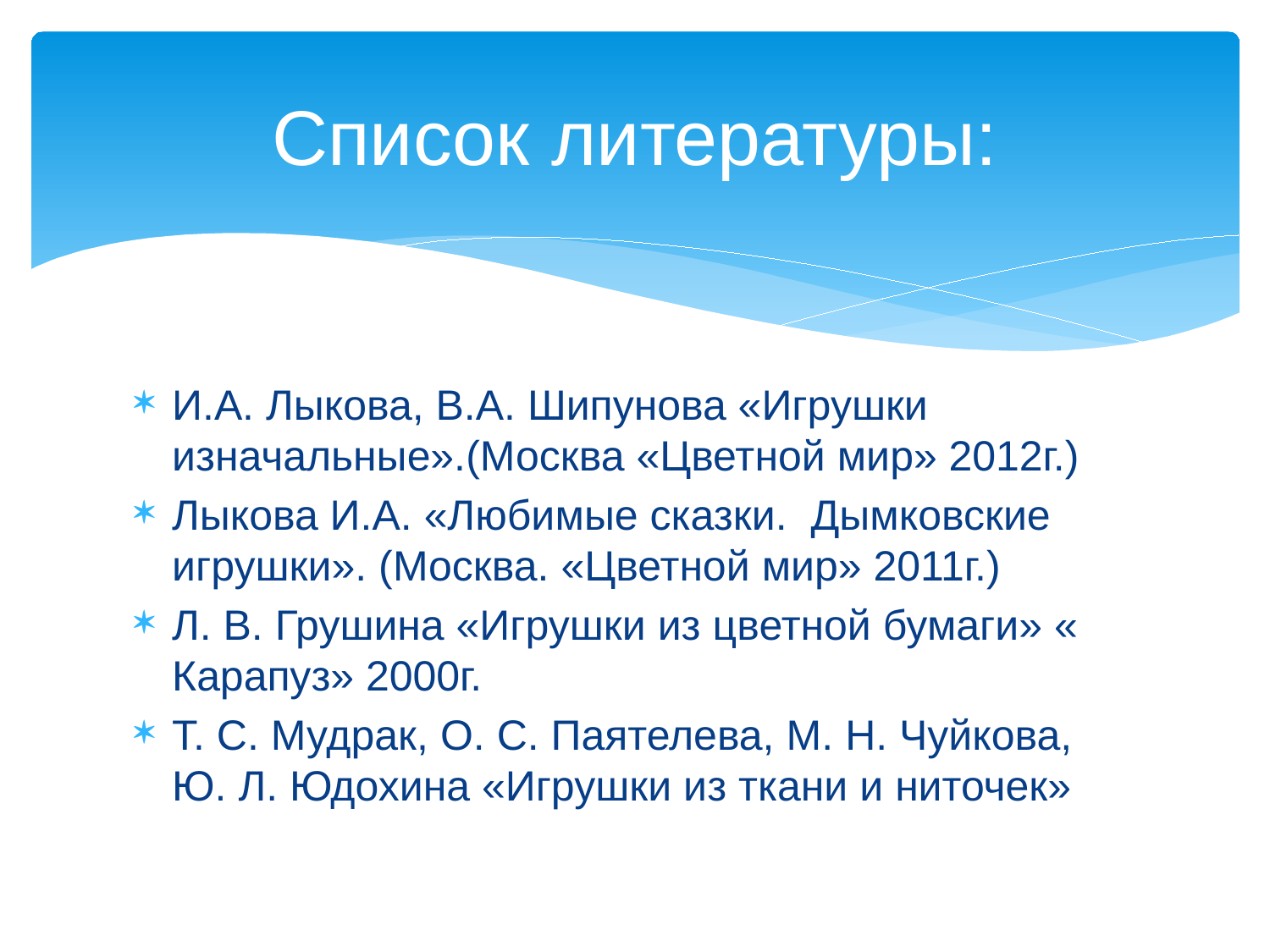

# Список литературы:
И.А. Лыкова, В.А. Шипунова «Игрушки изначальные».(Москва «Цветной мир» 2012г.)
Лыкова И.А. «Любимые сказки.  Дымковские игрушки». (Москва. «Цветной мир» 2011г.)
Л. В. Грушина «Игрушки из цветной бумаги» « Карапуз» 2000г.
Т. С. Мудрак, О. С. Паятелева, М. Н. Чуйкова, Ю. Л. Юдохина «Игрушки из ткани и ниточек»